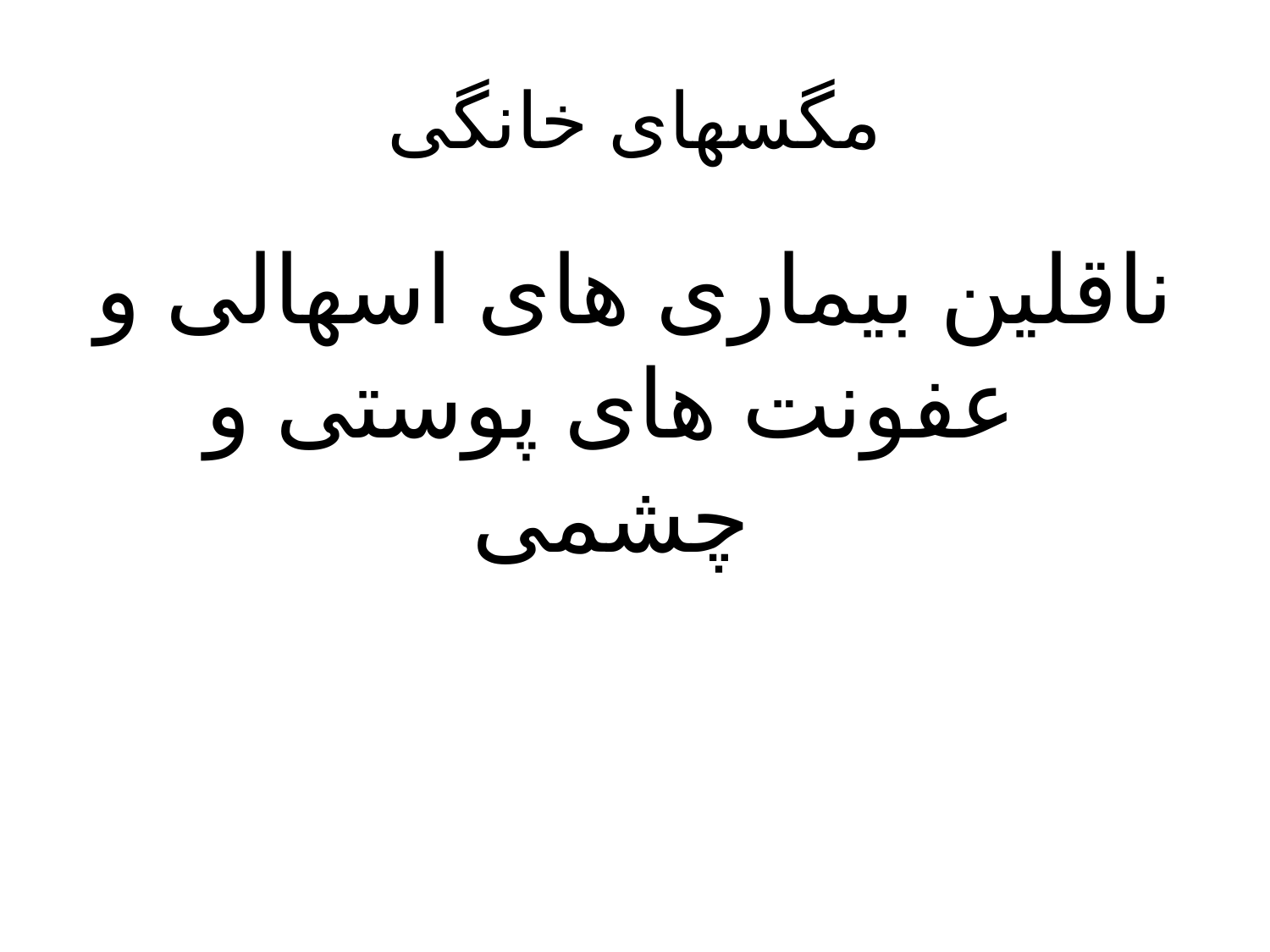

# مگسهای خانگی
ناقلین بیماری های اسهالی و عفونت های پوستی و چشمی